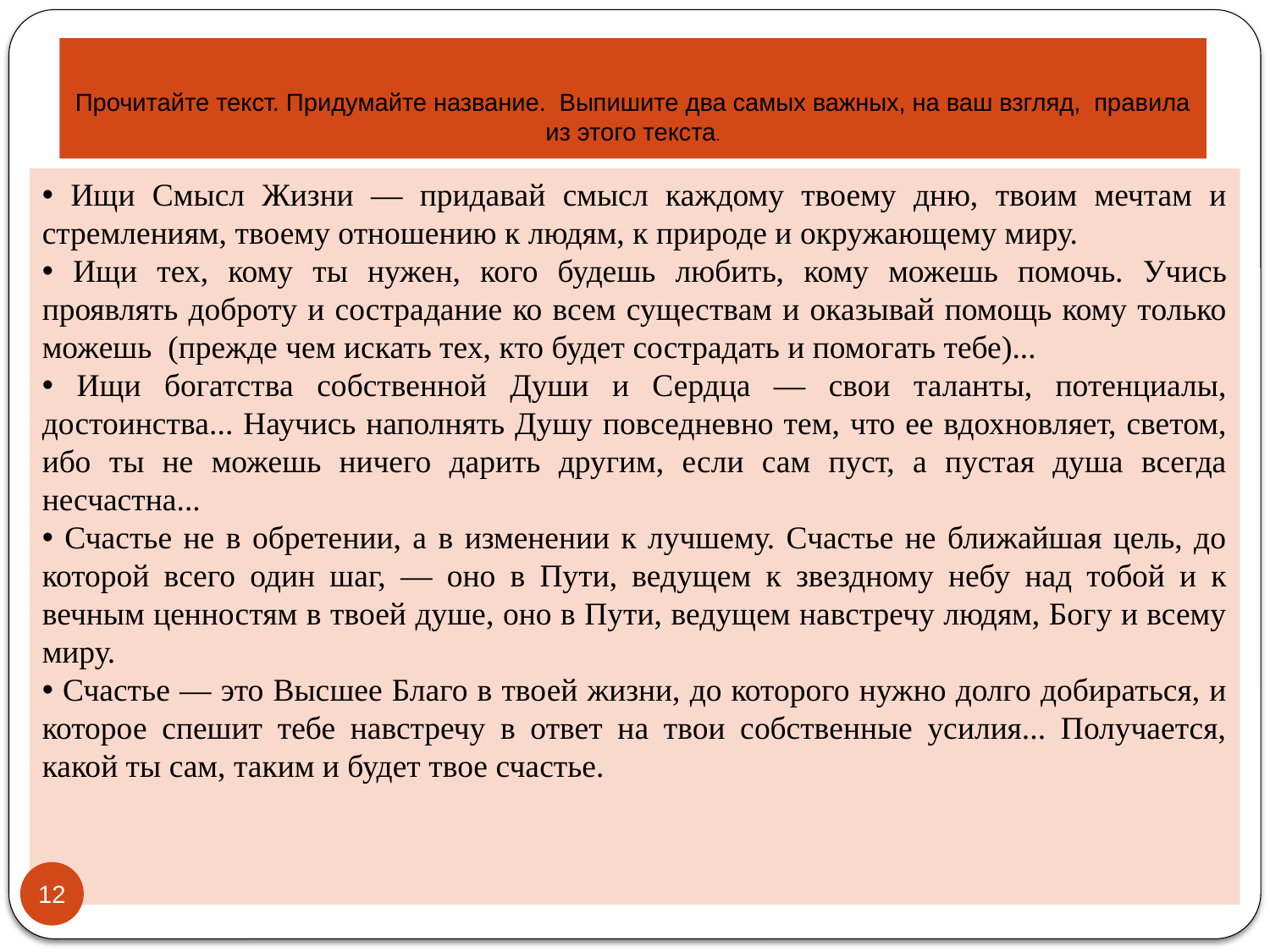

# Прочитайте текст. Придумайте название.  Выпишите два самых важных, на ваш взгляд,  правила из этого текста.
 Ищи Смысл Жизни — придавай смысл каждому твоему дню, твоим мечтам и стремлениям, твоему отношению к людям, к природе и окружающему миру.
 Ищи тех, кому ты нужен, кого будешь любить, кому можешь помочь. Учись проявлять доброту и сострадание ко всем существам и оказывай помощь кому только можешь  (прежде чем искать тех, кто будет сострадать и помогать тебе)...
 Ищи богатства собственной Души и Сердца — свои таланты, потенциалы, достоинства... Научись наполнять Душу повседневно тем, что ее вдохновляет, светом, ибо ты не можешь ничего дарить другим, если сам пуст, а пустая душа всегда несчастна...
 Счастье не в обретении, а в изменении к лучшему. Счастье не ближайшая цель, до которой всего один шаг, — оно в Пути, ведущем к звездному небу над тобой и к вечным ценностям в твоей душе, оно в Пути, ведущем навстречу людям, Богу и всему миру.
 Счастье — это Высшее Благо в твоей жизни, до которого нужно долго добираться, и которое спешит тебе навстречу в ответ на твои собственные усилия... Получается, какой ты сам, таким и будет твое счастье.

12